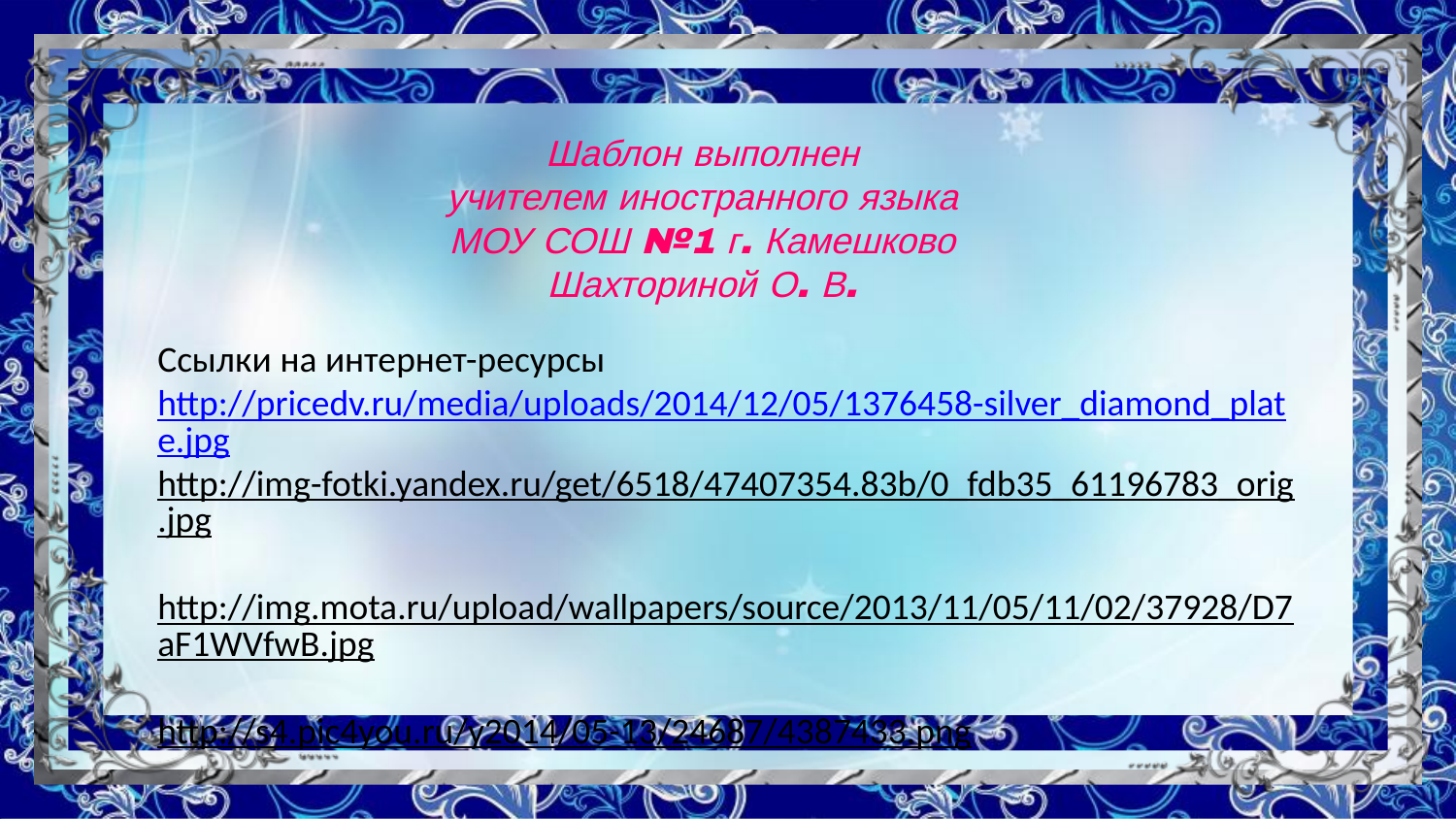

Шаблон выполнен
учителем иностранного языка
МОУ СОШ №1 г. Камешково
Шахториной О. В.
Ссылки на интернет-ресурсы
http://pricedv.ru/media/uploads/2014/12/05/1376458-silver_diamond_plate.jpg
http://img-fotki.yandex.ru/get/6518/47407354.83b/0_fdb35_61196783_orig.jpg
http://img.mota.ru/upload/wallpapers/source/2013/11/05/11/02/37928/D7aF1WVfwB.jpg
http://s4.pic4you.ru/y2014/05-13/24687/4387433.png